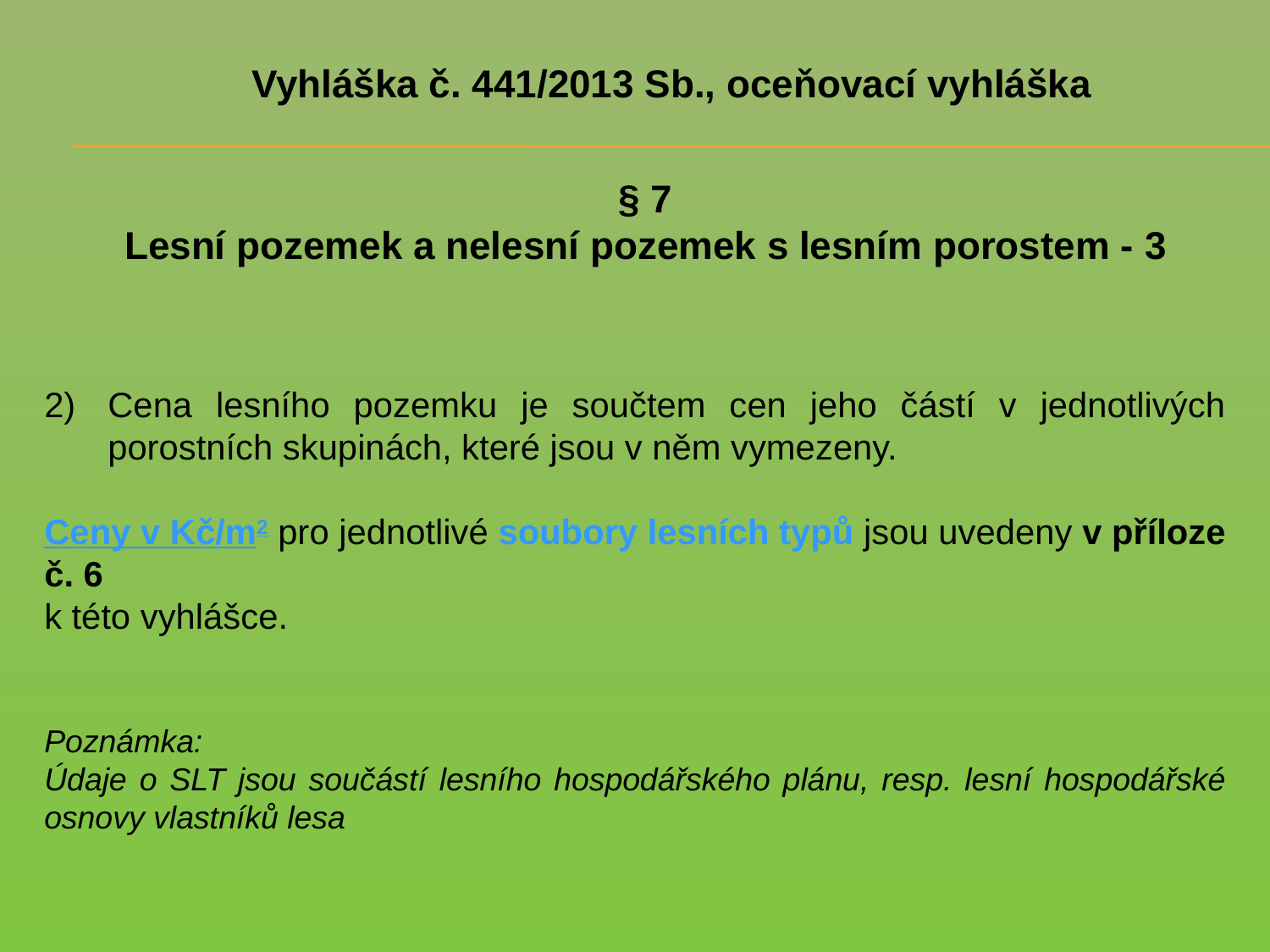

# Vyhláška č. 441/2013 Sb., oceňovací vyhláška
§ 7
Lesní pozemek a nelesní pozemek s lesním porostem - 3
Cena lesního pozemku je součtem cen jeho částí v jednotlivých porostních skupinách, které jsou v něm vymezeny.

Ceny v Kč/m2 pro jednotlivé soubory lesních typů jsou uvedeny v příloze č. 6
k této vyhlášce.

Poznámka:
Údaje o SLT jsou součástí lesního hospodářského plánu, resp. lesní hospodářské osnovy vlastníků lesa